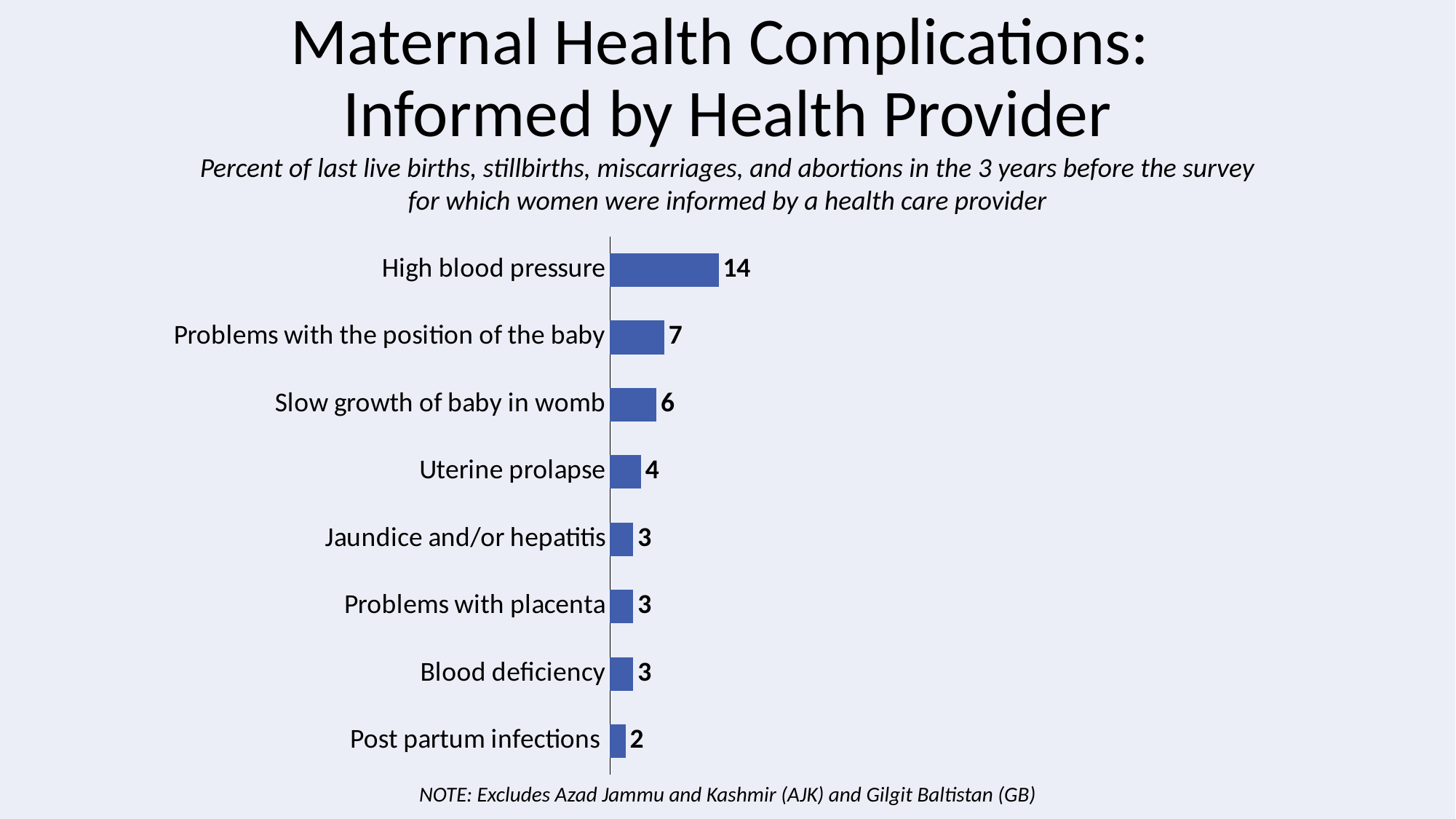

# Maternal Health Complications: Informed by Health Provider
Percent of last live births, stillbirths, miscarriages, and abortions in the 3 years before the survey for which women were informed by a health care provider

### Chart

| Category | Total |
|---|---|
| Post partum infections  | 2.0 |
| Blood deficiency | 3.0 |
| Problems with placenta | 3.0 |
| Jaundice and/or hepatitis | 3.0 |
| Uterine prolapse | 4.0 |
| Slow growth of baby in womb | 6.0 |
| Problems with the position of the baby | 7.0 |
| High blood pressure | 14.0 |
NOTE: Excludes Azad Jammu and Kashmir (AJK) and Gilgit Baltistan (GB)